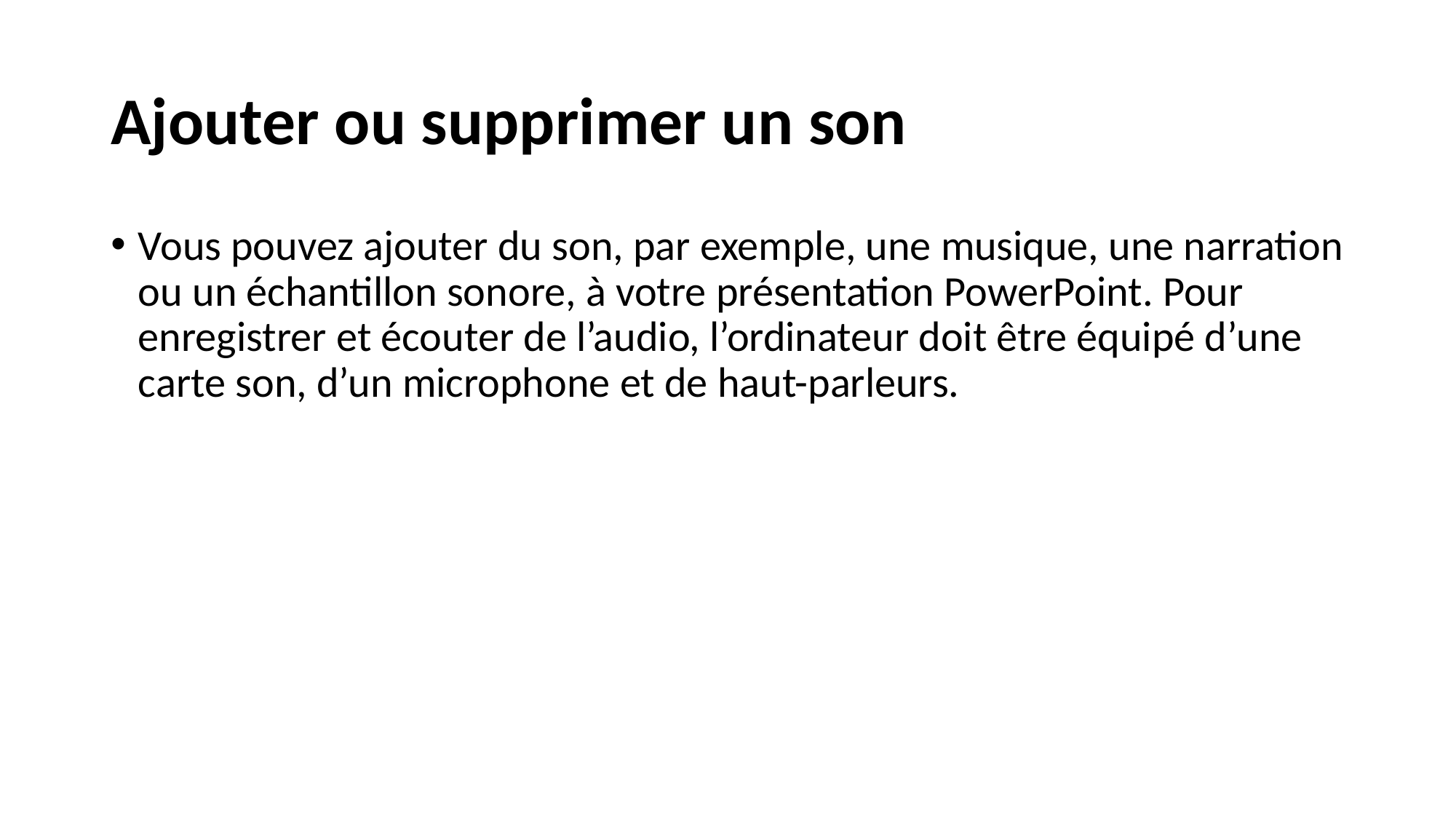

# Ajouter ou supprimer un son
Vous pouvez ajouter du son, par exemple, une musique, une narration ou un échantillon sonore, à votre présentation PowerPoint. Pour enregistrer et écouter de l’audio, l’ordinateur doit être équipé d’une carte son, d’un microphone et de haut-parleurs.